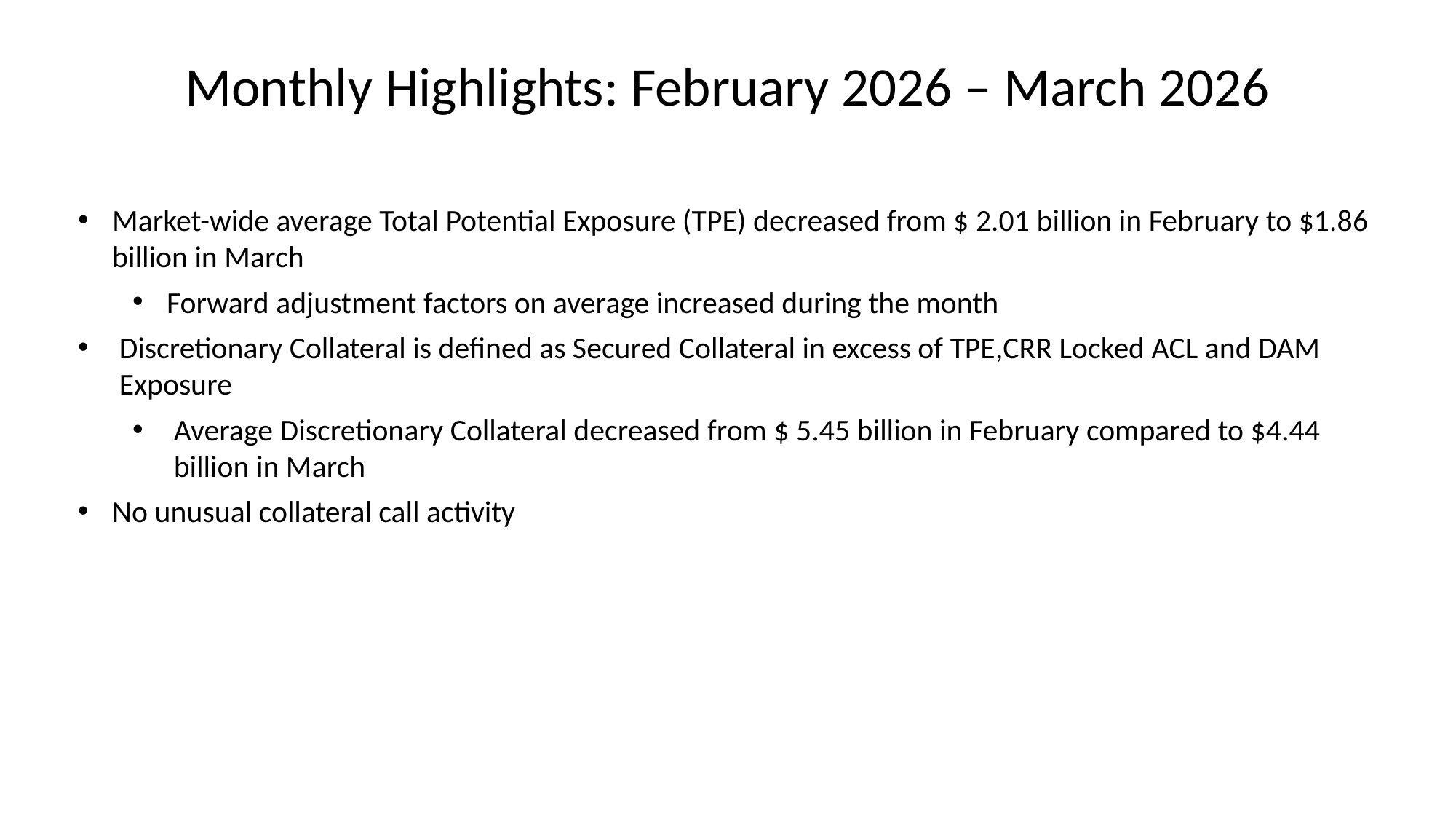

# Monthly Highlights: February 2026 – March 2026
Market-wide average Total Potential Exposure (TPE) decreased from $ 2.01 billion in February to $1.86 billion in March
Forward adjustment factors on average increased during the month
Discretionary Collateral is defined as Secured Collateral in excess of TPE,CRR Locked ACL and DAM Exposure
Average Discretionary Collateral decreased from $ 5.45 billion in February compared to $4.44 billion in March
No unusual collateral call activity